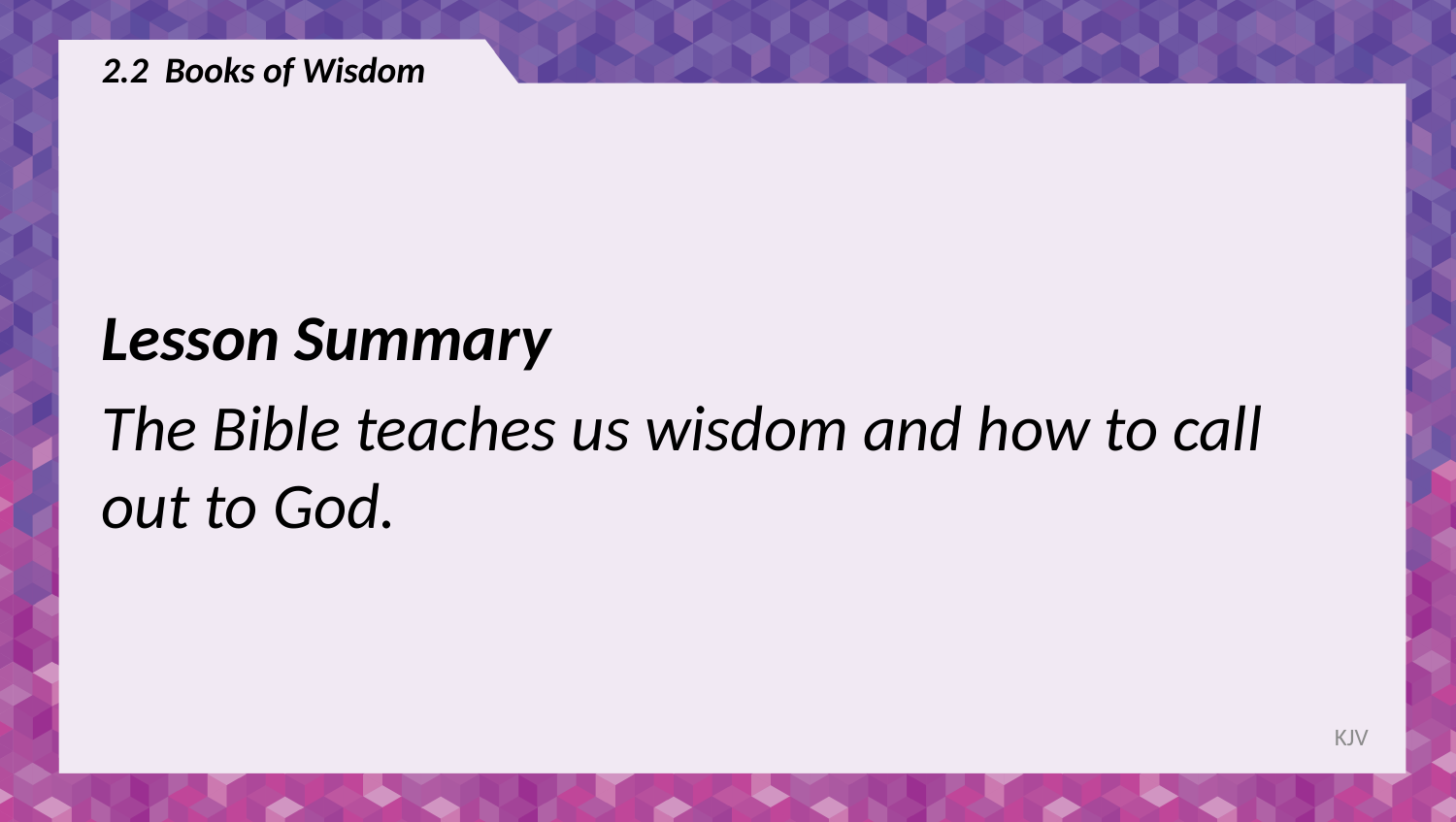

# 2.2  Books of Wisdom
Lesson Summary
The Bible teaches us wisdom and how to call out to God.
KJV